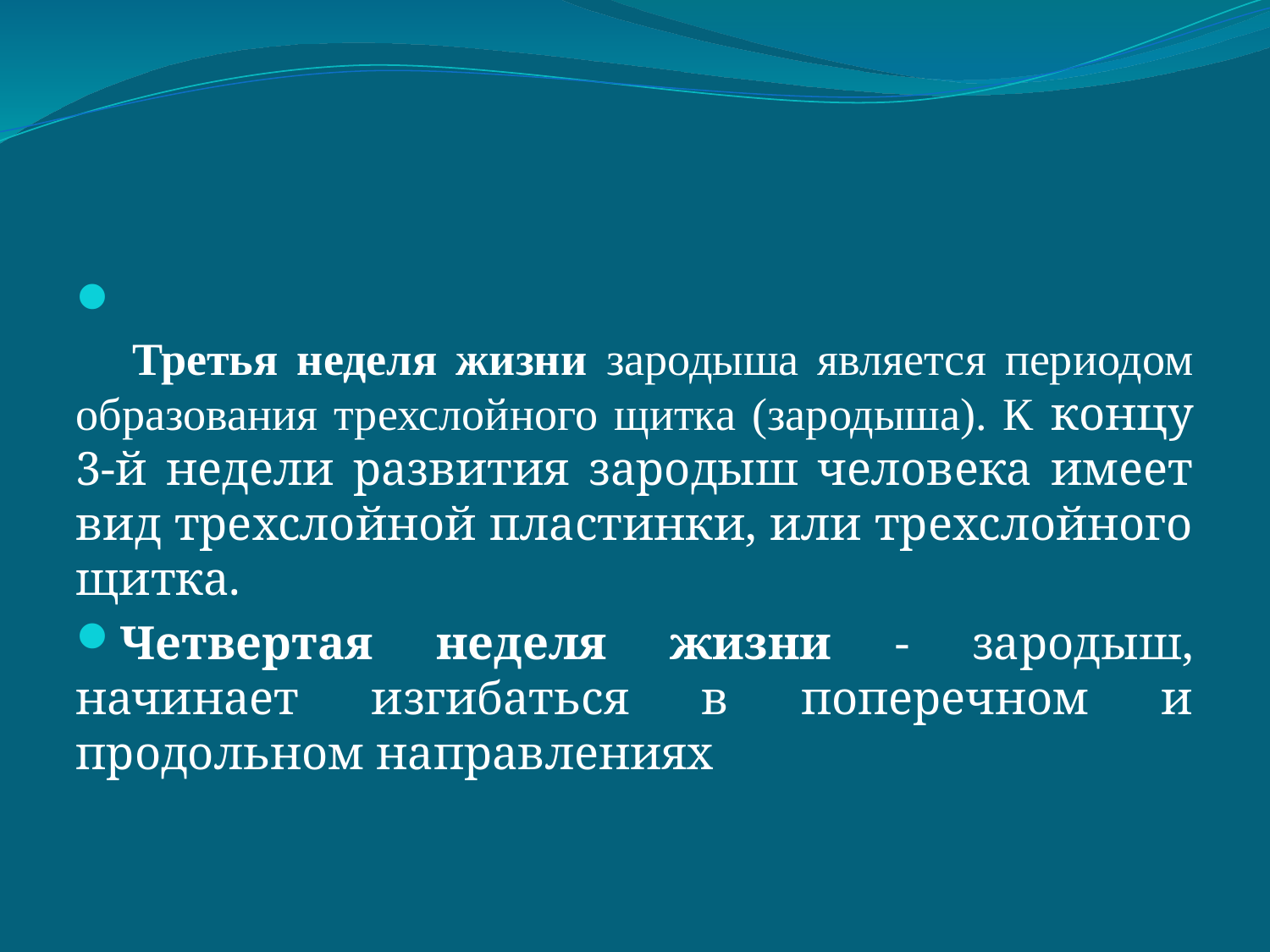

#
   Третья неделя жизни зародыша является периодом образования трехслойного щитка (зародыша). К концу 3-й недели развития зародыш человека имеет вид трехслойной пластинки, или трехслойного щитка.
Четвертая неделя жизни - зародыш, начинает изгибаться в поперечном и продольном направлениях